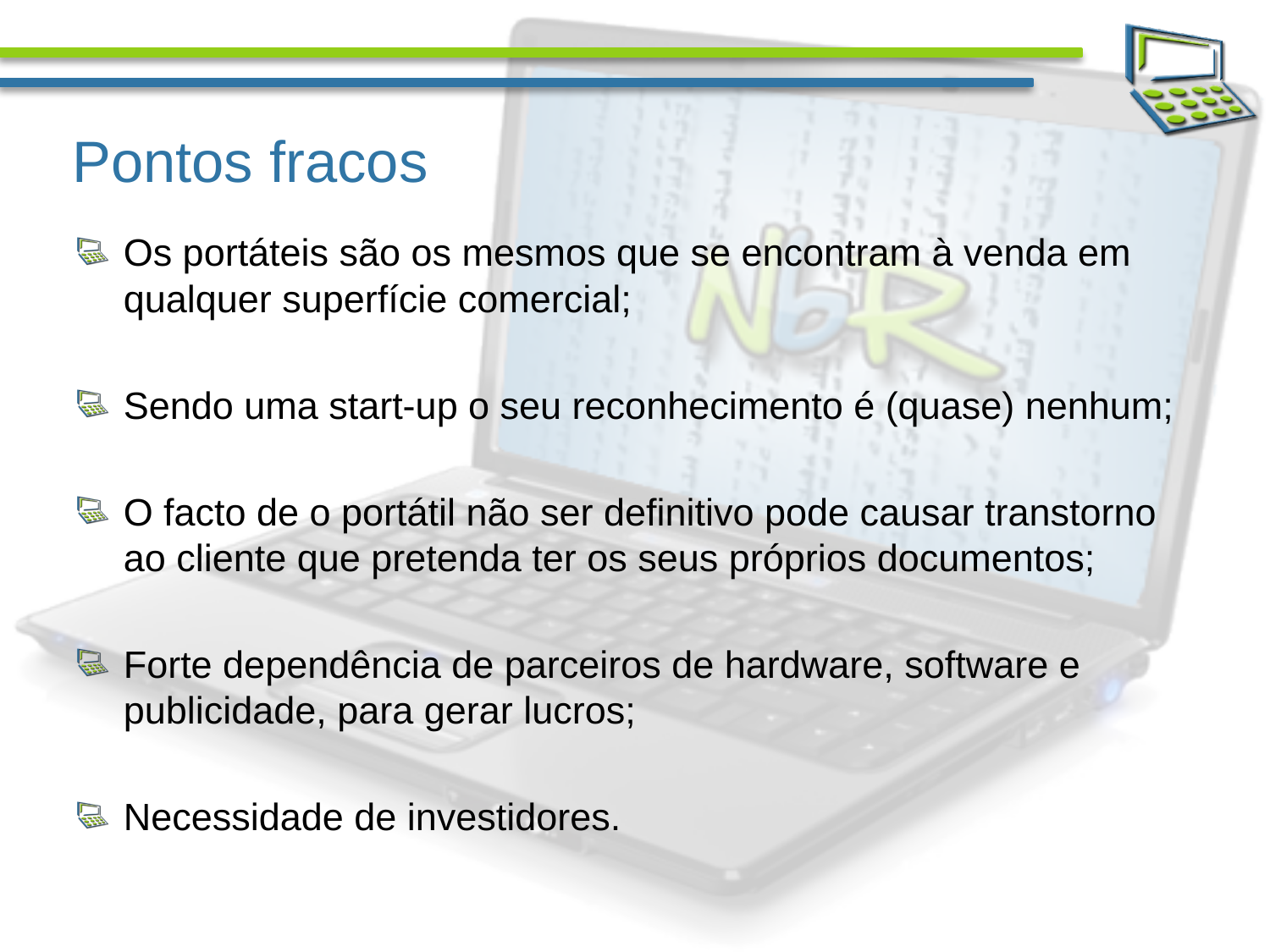

# Pontos fracos
Os portáteis são os mesmos que se encontram à venda em qualquer superfície comercial;

Sendo uma start-up o seu reconhecimento é (quase) nenhum;

O facto de o portátil não ser definitivo pode causar transtorno ao cliente que pretenda ter os seus próprios documentos;

Forte dependência de parceiros de hardware, software e publicidade, para gerar lucros;

Necessidade de investidores.